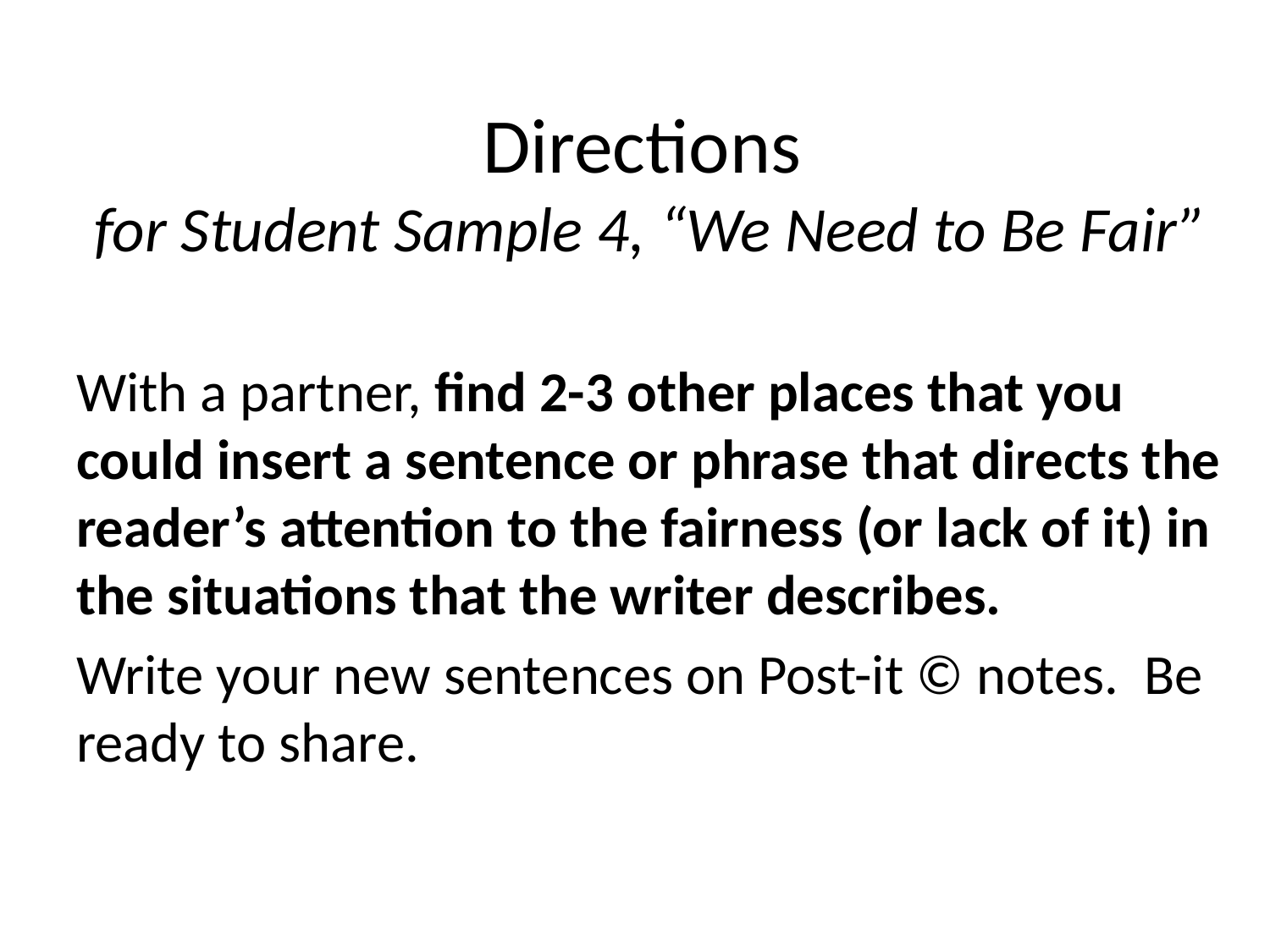

# Directions for Student Sample 4, “We Need to Be Fair”
With a partner, find 2-3 other places that you could insert a sentence or phrase that directs the reader’s attention to the fairness (or lack of it) in the situations that the writer describes.
Write your new sentences on Post-it © notes.  Be ready to share.